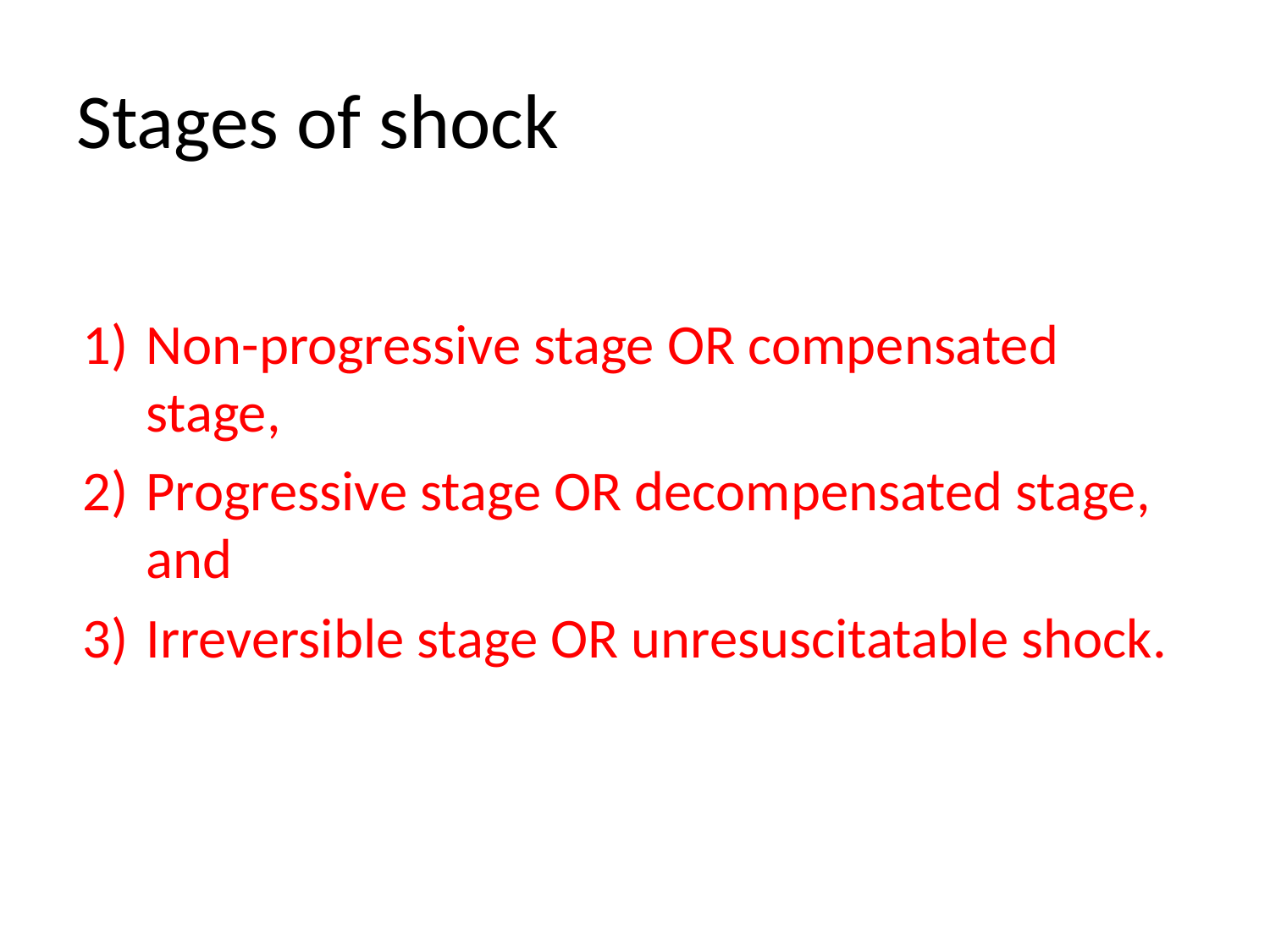

# Stages of shock

Non-progressive stage OR compensated stage,
Progressive stage OR decompensated stage, and
Irreversible stage OR unresuscitatable shock.